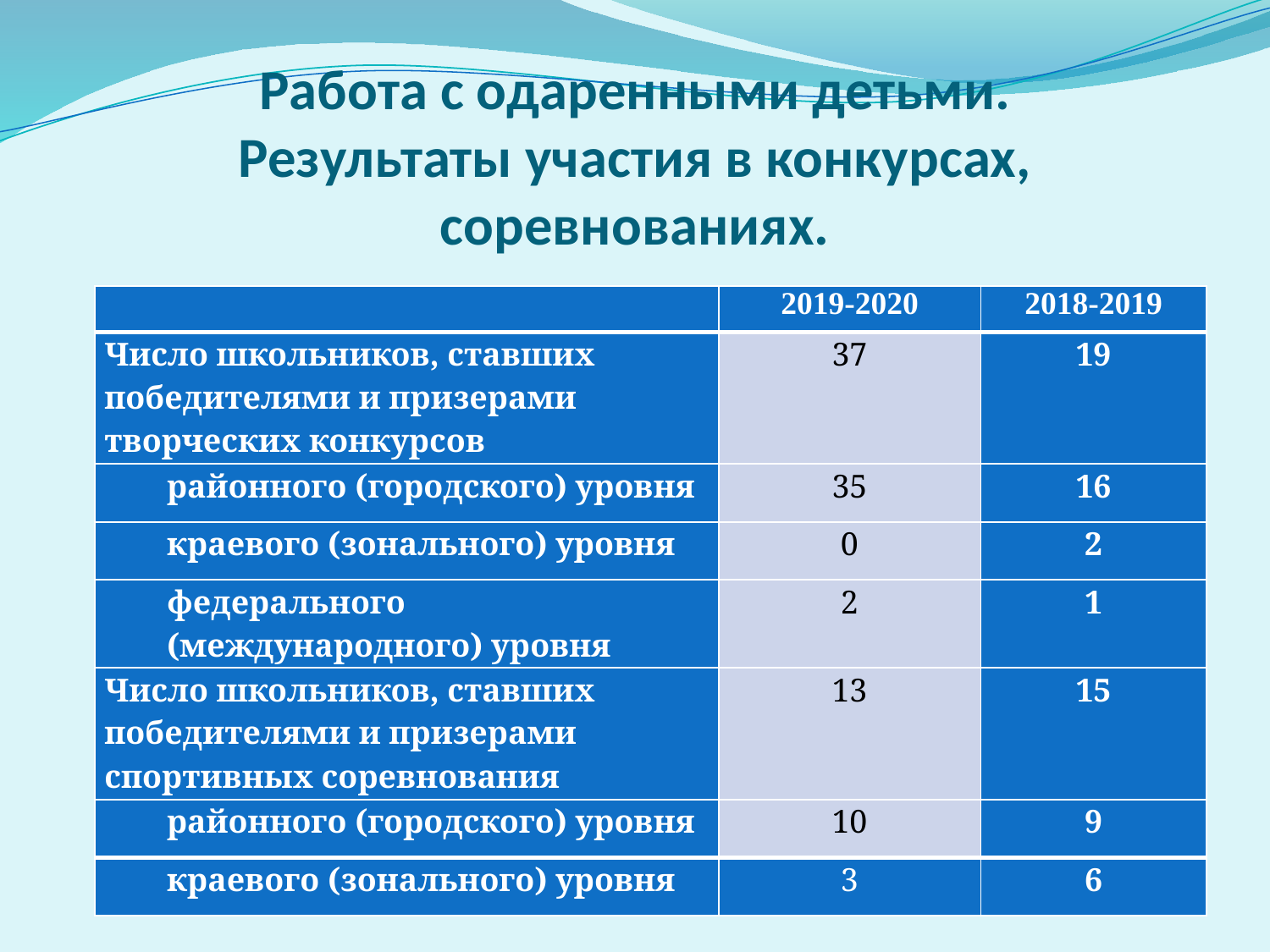

# Работа с одаренными детьми. Результаты участия в конкурсах, соревнованиях.
|  | 2019-2020 | 2018-2019 |
| --- | --- | --- |
| Число школьников, ставших победителями и призерами творческих конкурсов | 37 | 19 |
| районного (городского) уровня | 35 | 16 |
| краевого (зонального) уровня | 0 | 2 |
| федерального (международного) уровня | 2 | 1 |
| Число школьников, ставших победителями и призерами спортивных соревнования | 13 | 15 |
| районного (городского) уровня | 10 | 9 |
| краевого (зонального) уровня | 3 | 6 |